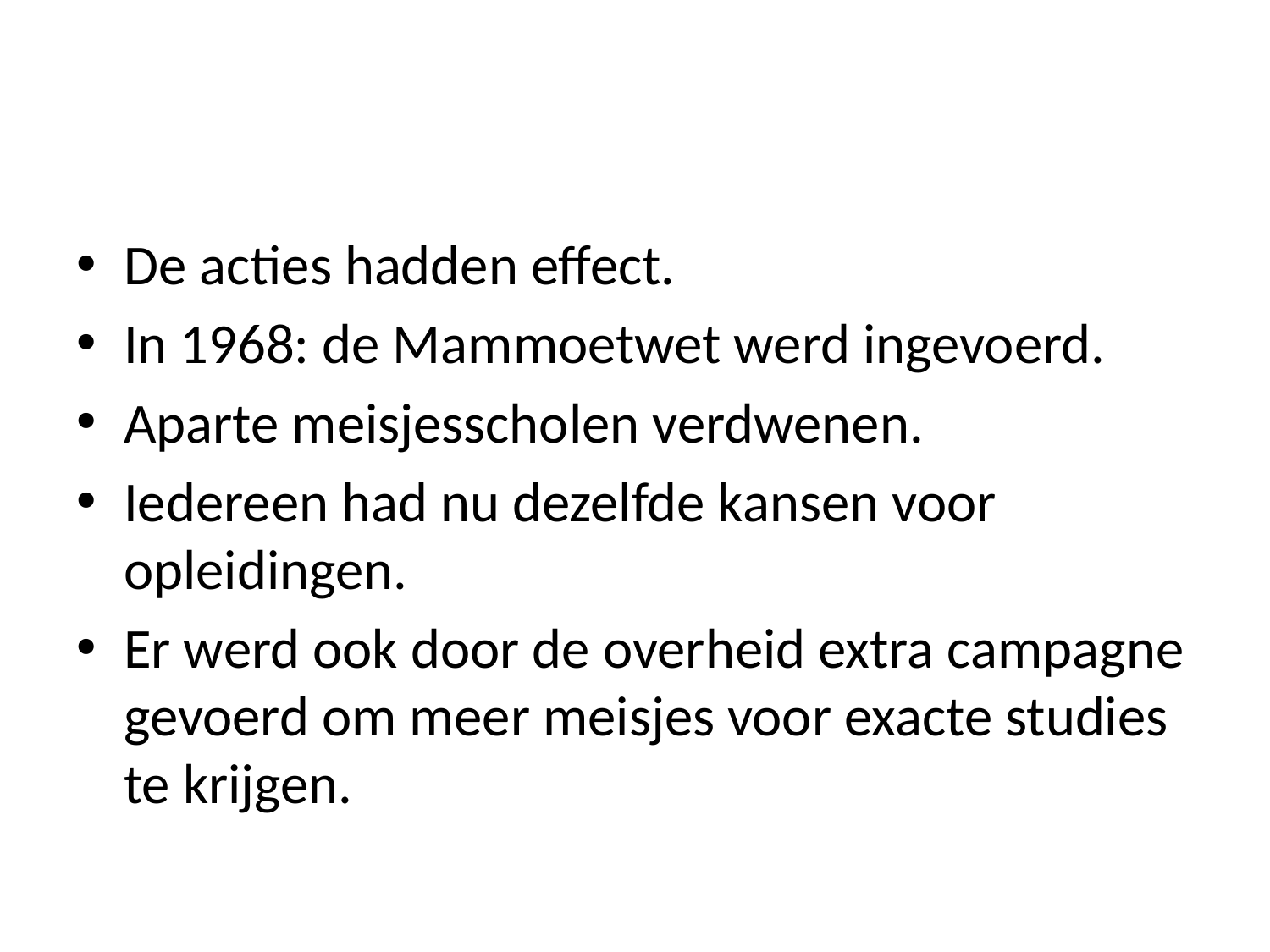

#
De acties hadden effect.
In 1968: de Mammoetwet werd ingevoerd.
Aparte meisjesscholen verdwenen.
Iedereen had nu dezelfde kansen voor opleidingen.
Er werd ook door de overheid extra campagne gevoerd om meer meisjes voor exacte studies te krijgen.